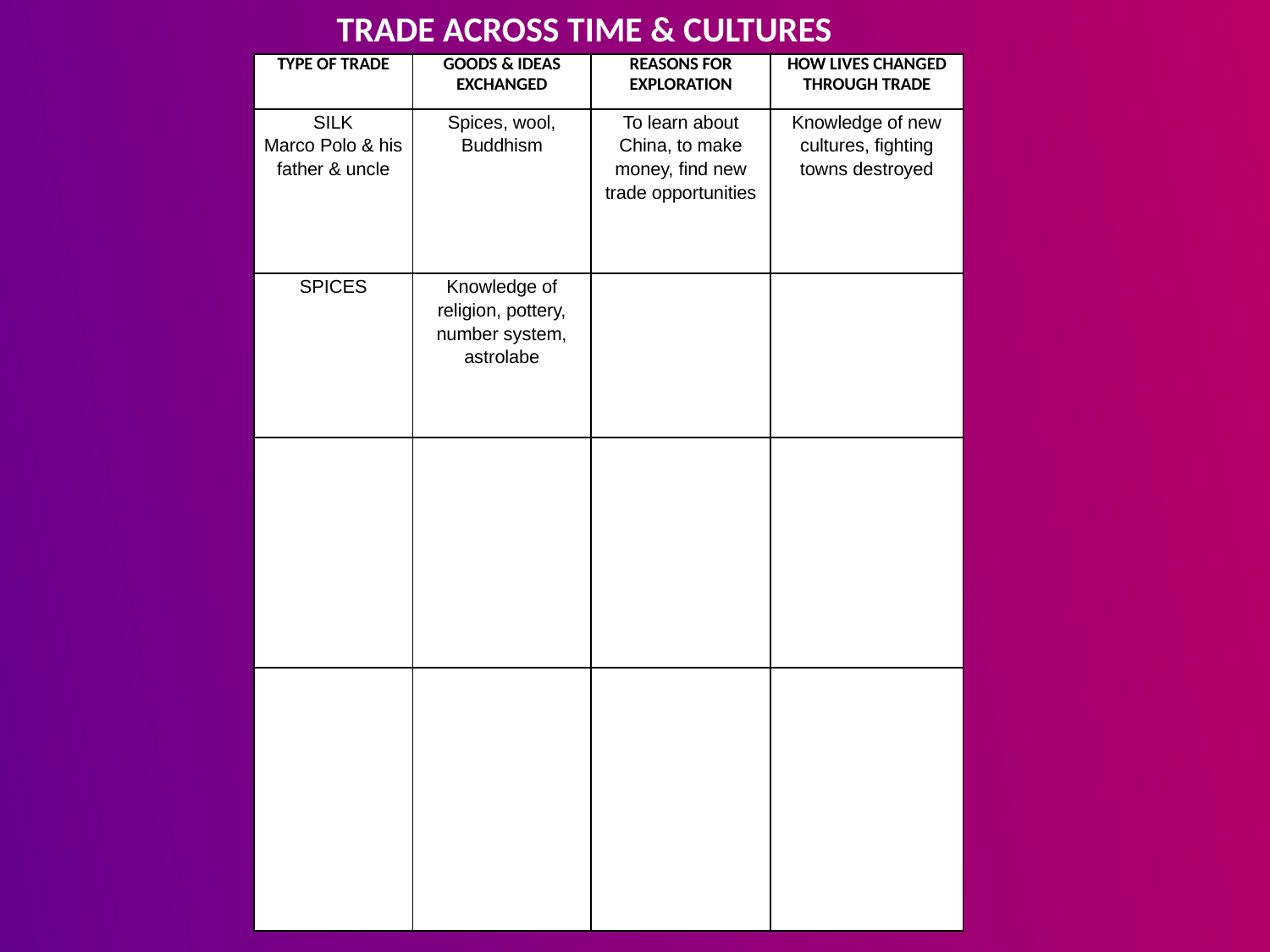

TRADE ACROSS TIME & CULTURES
| TYPE OF TRADE | GOODS & IDEAS EXCHANGED | REASONS FOR EXPLORATION | HOW LIVES CHANGED THROUGH TRADE |
| --- | --- | --- | --- |
| SILK Marco Polo & his father & uncle | Spices, wool, Buddhism | To learn about China, to make money, find new trade opportunities | Knowledge of new cultures, fighting towns destroyed |
| SPICES | Knowledge of religion, pottery, number system, astrolabe |  |  |
|  |  |  |  |
|  |  |  |  |